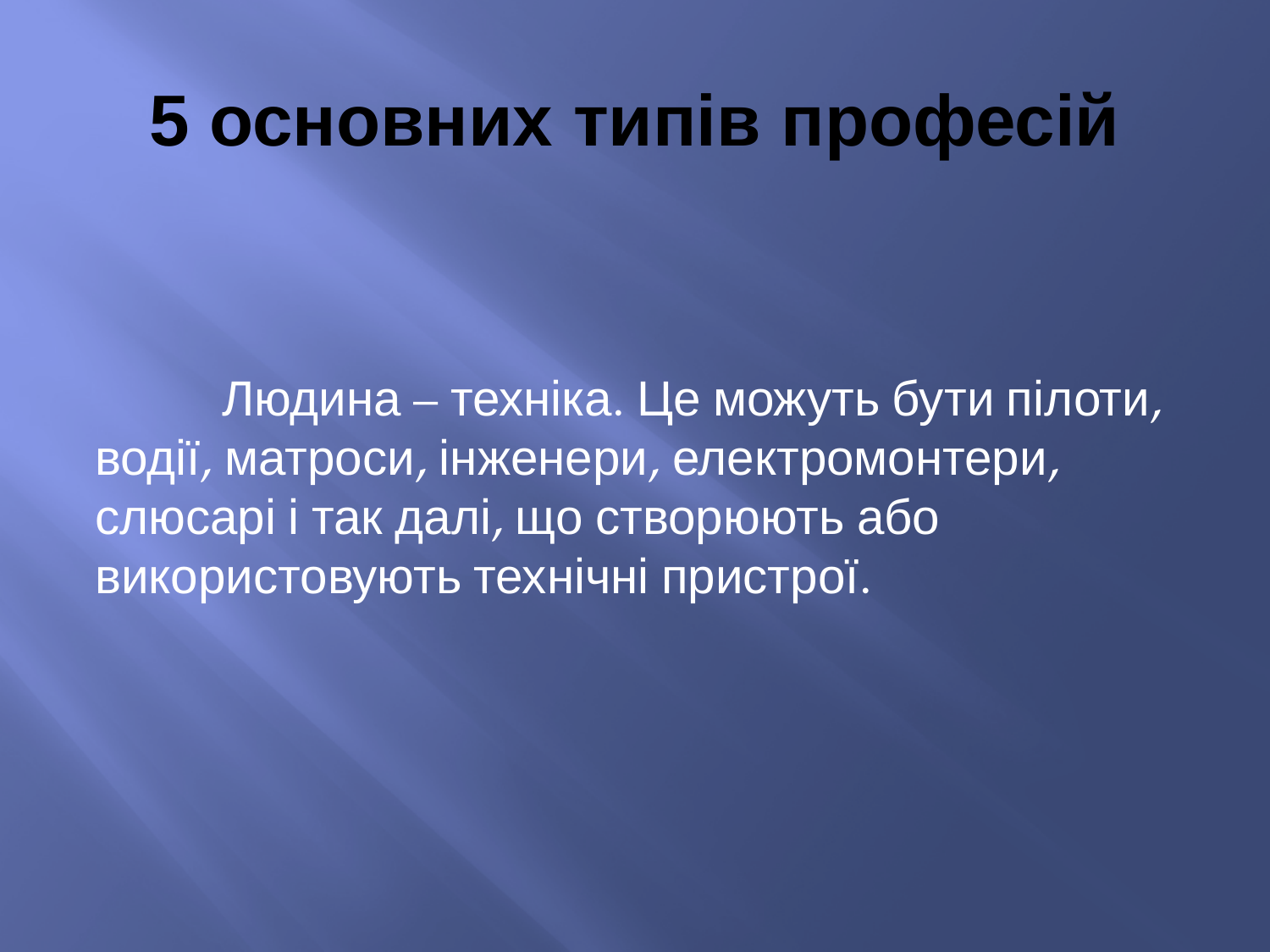

# 5 основних типів професій

	Людина – техніка. Це можуть бути пілоти, водії, матроси, інженери, електромонтери, слюсарі і так далі, що створюють або використовують технічні пристрої.